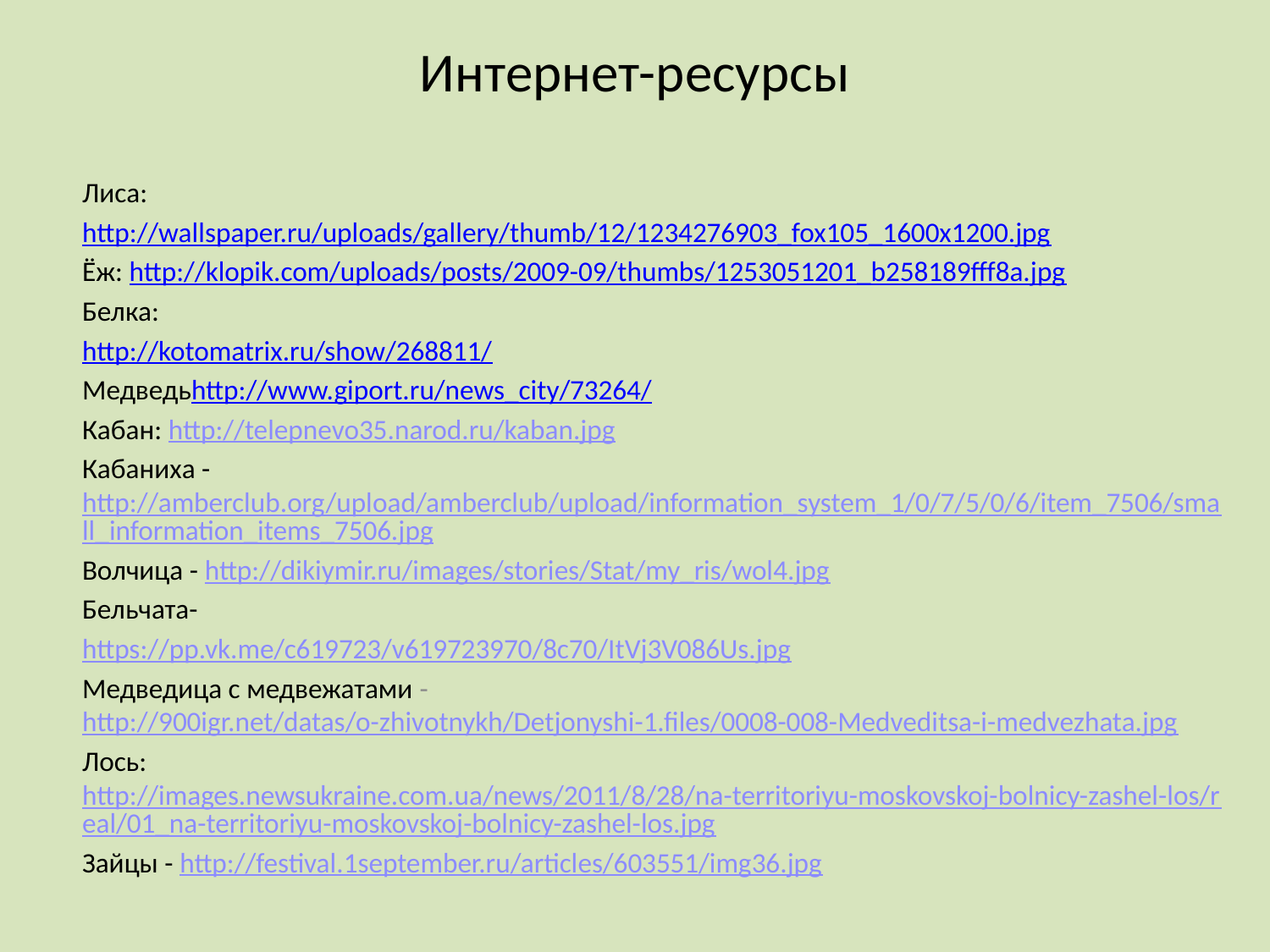

# Интернет-ресурсы
Лиса:
http://wallspaper.ru/uploads/gallery/thumb/12/1234276903_fox105_1600x1200.jpg
Ёж: http://klopik.com/uploads/posts/2009-09/thumbs/1253051201_b258189fff8a.jpg
Белка:
http://kotomatrix.ru/show/268811/
Медведьhttp://www.giport.ru/news_city/73264/
Кабан: http://telepnevo35.narod.ru/kaban.jpg
Кабаниха - http://amberclub.org/upload/amberclub/upload/information_system_1/0/7/5/0/6/item_7506/small_information_items_7506.jpg
Волчица - http://dikiymir.ru/images/stories/Stat/my_ris/wol4.jpg
Бельчата-
https://pp.vk.me/c619723/v619723970/8c70/ItVj3V086Us.jpg
Медведица с медвежатами - http://900igr.net/datas/o-zhivotnykh/Detjonyshi-1.files/0008-008-Medveditsa-i-medvezhata.jpg
Лось: http://images.newsukraine.com.ua/news/2011/8/28/na-territoriyu-moskovskoj-bolnicy-zashel-los/real/01_na-territoriyu-moskovskoj-bolnicy-zashel-los.jpg
Зайцы - http://festival.1september.ru/articles/603551/img36.jpg